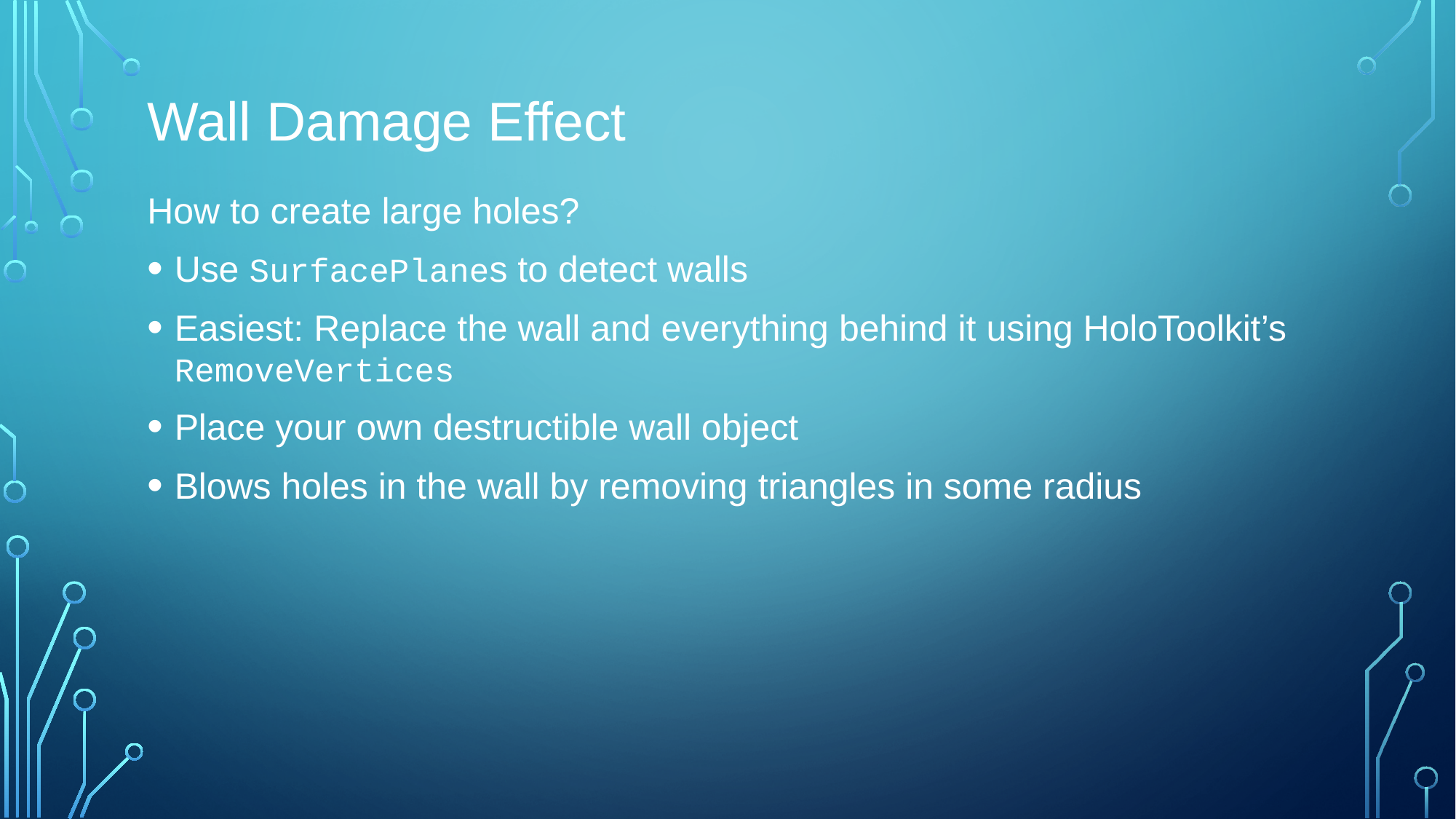

# Wall Damage Effect
How to create large holes?
Use SurfacePlanes to detect walls
Easiest: Replace the wall and everything behind it using HoloToolkit’s RemoveVertices
Place your own destructible wall object
Blows holes in the wall by removing triangles in some radius